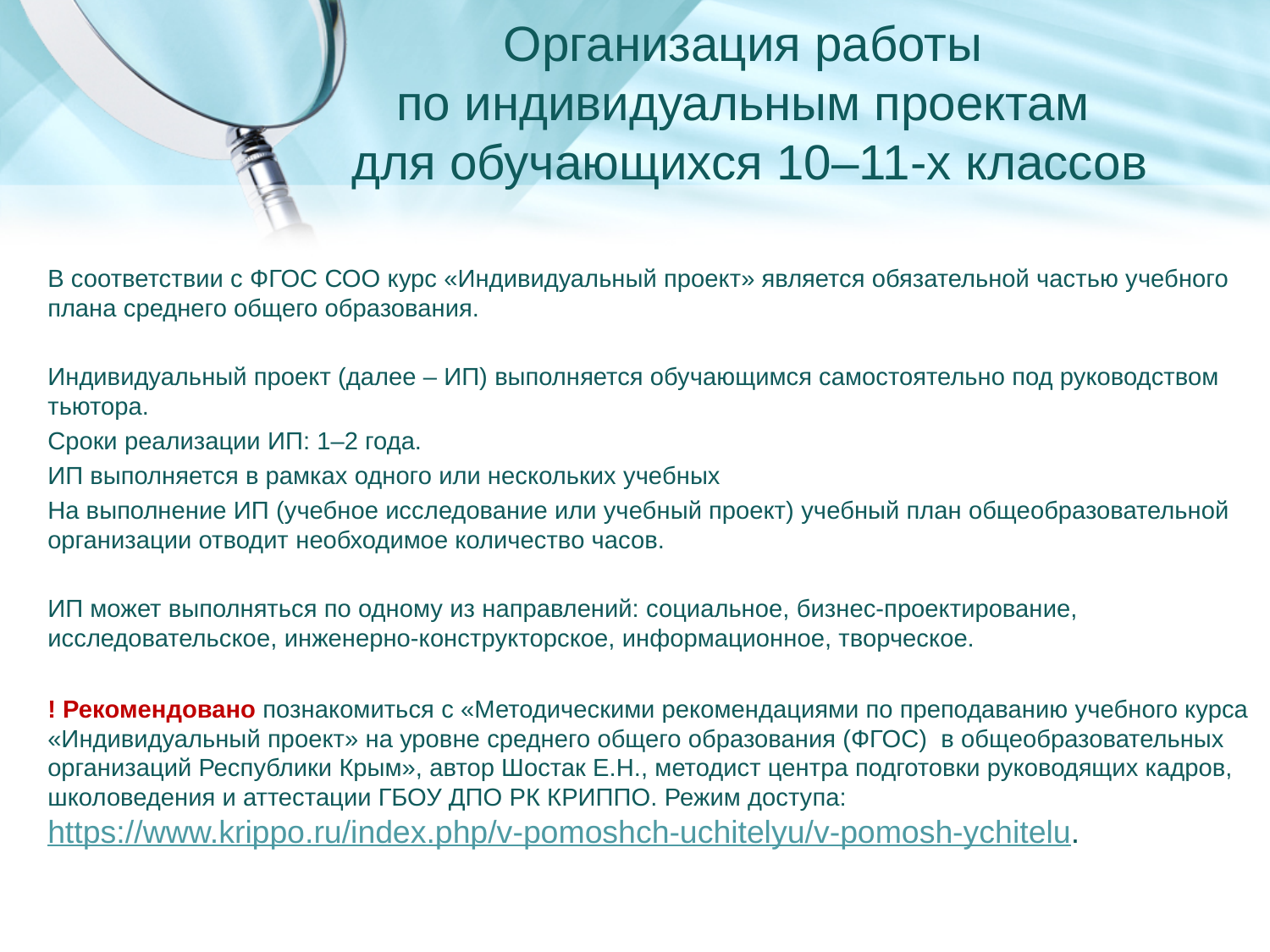

# Организация работы по индивидуальным проектам для обучающихся 10–11-х классов
В соответствии с ФГОС СОО курс «Индивидуальный проект» является обязательной частью учебного плана среднего общего образования.

Индивидуальный проект (далее – ИП) выполняется обучающимся самостоятельно под руководством тьютора.
Сроки реализации ИП: 1–2 года.
ИП выполняется в рамках одного или нескольких учебных
На выполнение ИП (учебное исследование или учебный проект) учебный план общеобразовательной организации отводит необходимое количество часов.

ИП может выполняться по одному из направлений: социальное, бизнес-проектирование, исследовательское, инженерно-конструкторское, информационное, творческое.

! Рекомендовано познакомиться с «Методическими рекомендациями по преподаванию учебного курса «Индивидуальный проект» на уровне среднего общего образования (ФГОС)  в общеобразовательных организаций Республики Крым», автор Шостак Е.Н., методист центра подготовки руководящих кадров, школоведения и аттестации ГБОУ ДПО РК КРИППО. Режим доступа: https://www.krippo.ru/index.php/v-pomoshch-uchitelyu/v-pomosh-ychitelu.